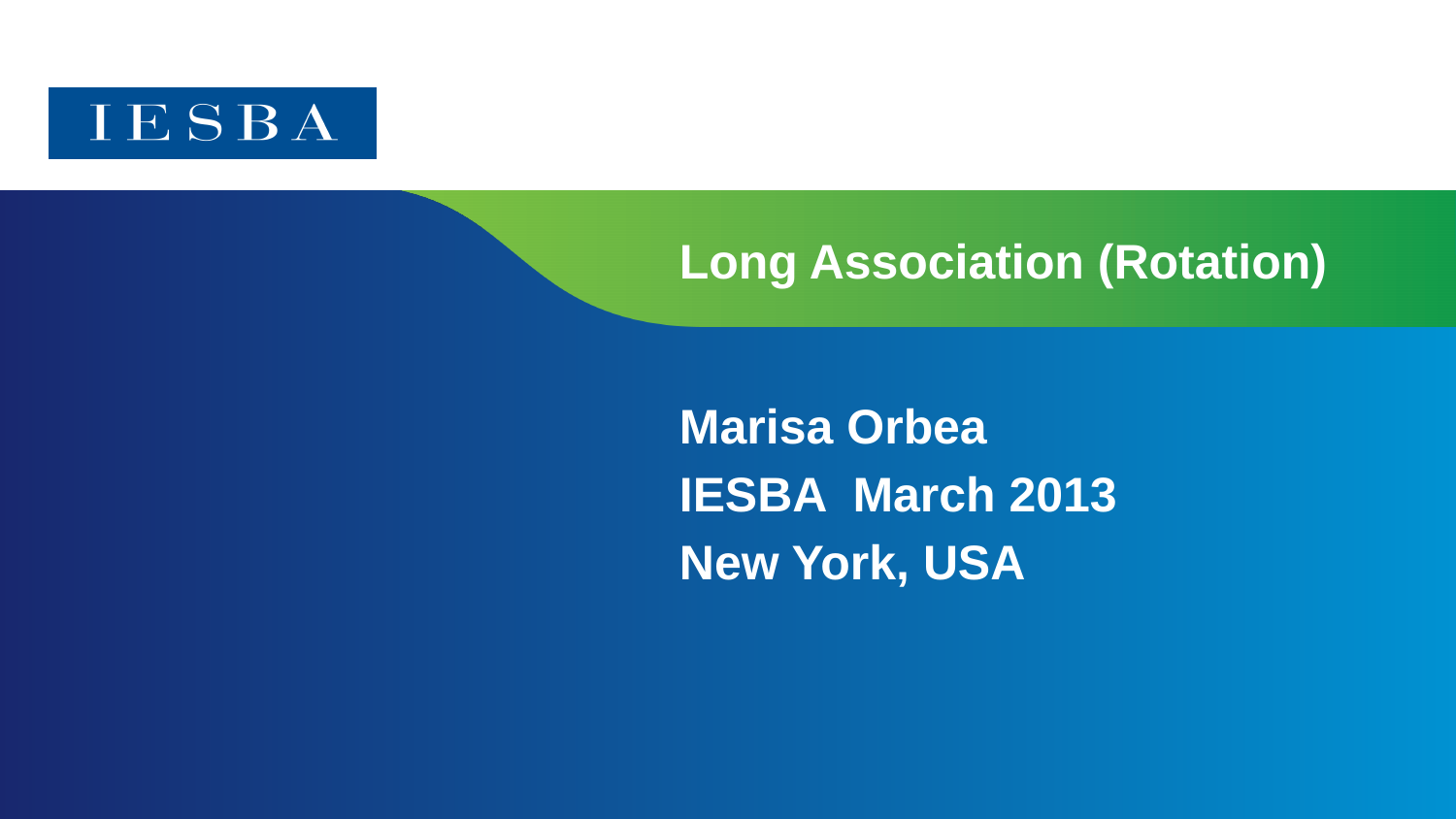

# Long Association (Rotation)
Marisa Orbea
IESBA  March 2013
New York, USA